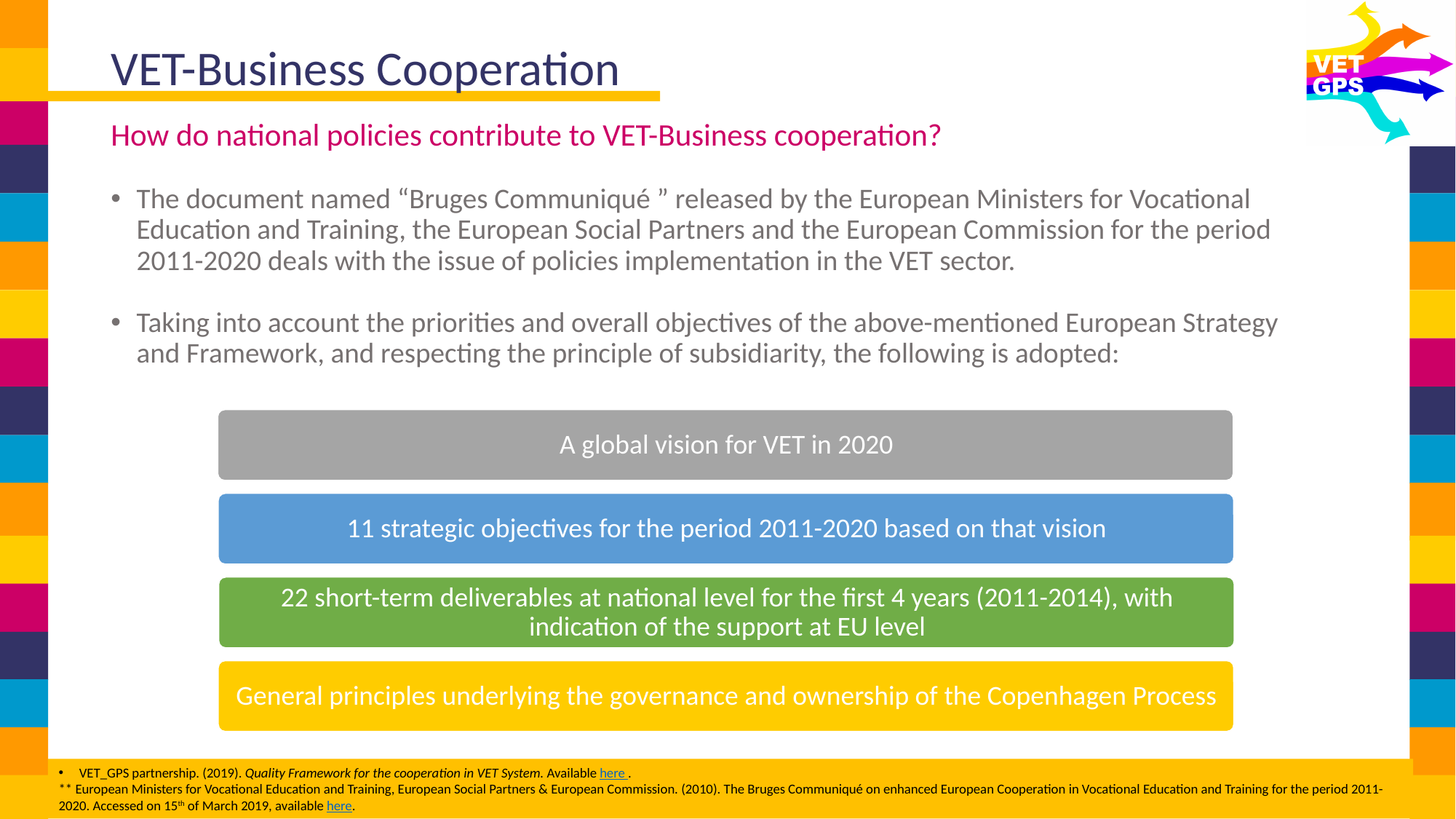

# VET-Business Cooperation
How do national policies contribute to VET-Business cooperation?
The document named “Bruges Communiqué ” released by the European Ministers for Vocational Education and Training, the European Social Partners and the European Commission for the period 2011-2020 deals with the issue of policies implementation in the VET sector.
Taking into account the priorities and overall objectives of the above-mentioned European Strategy and Framework, and respecting the principle of subsidiarity, the following is adopted:

A global vision for VET in 2020
11 strategic objectives for the period 2011-2020 based on that vision
22 short-term deliverables at national level for the first 4 years (2011-2014), with indication of the support at EU level
General principles underlying the governance and ownership of the Copenhagen Process
VET_GPS partnership. (2019). Quality Framework for the cooperation in VET System. Available here .
** European Ministers for Vocational Education and Training, European Social Partners & European Commission. (2010). The Bruges Communiqué on enhanced European Cooperation in Vocational Education and Training for the period 2011-2020. Accessed on 15th of March 2019, available here.